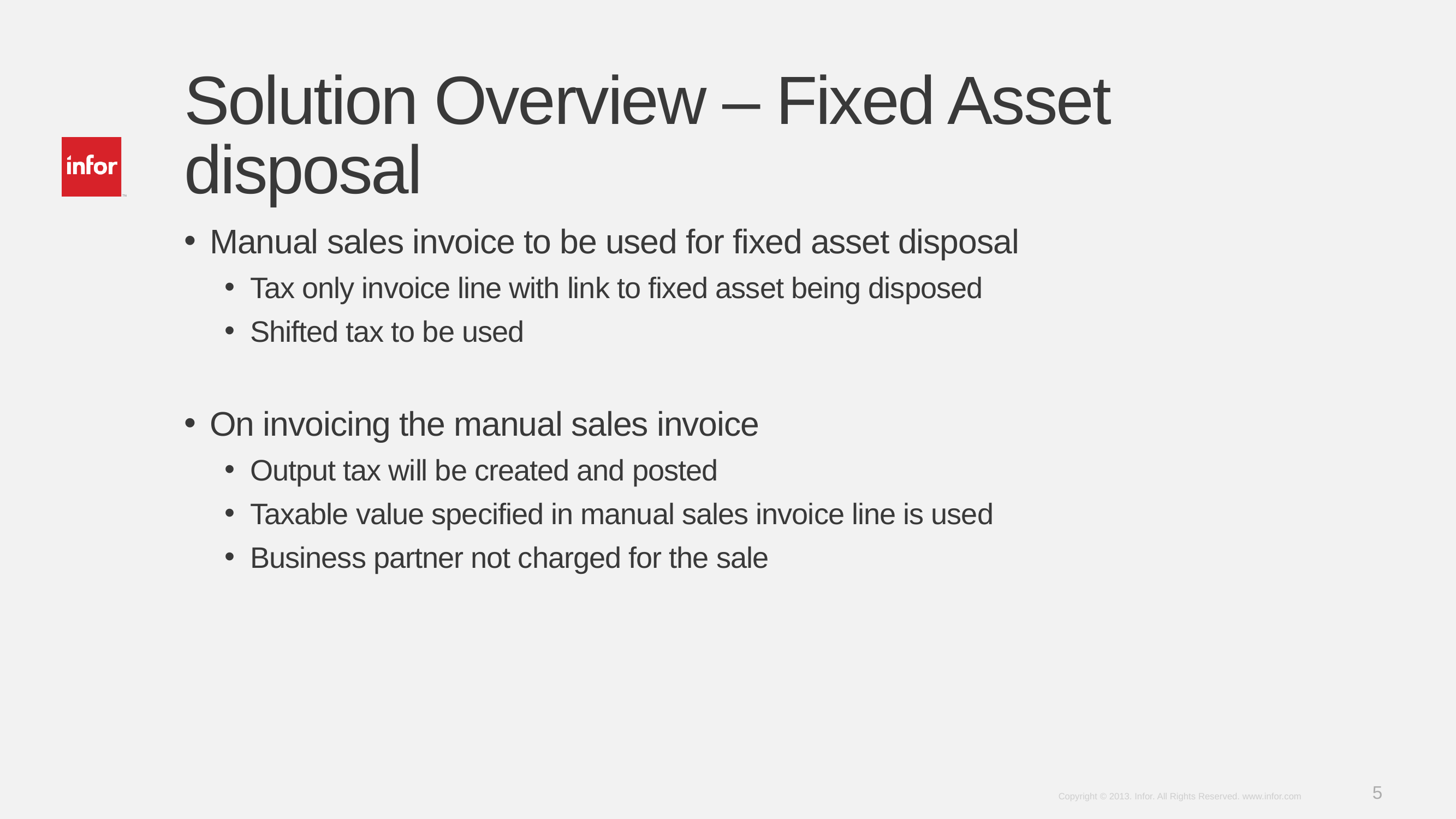

# Solution Overview – Fixed Asset disposal
Manual sales invoice to be used for fixed asset disposal
Tax only invoice line with link to fixed asset being disposed
Shifted tax to be used

On invoicing the manual sales invoice
Output tax will be created and posted
Taxable value specified in manual sales invoice line is used
Business partner not charged for the sale